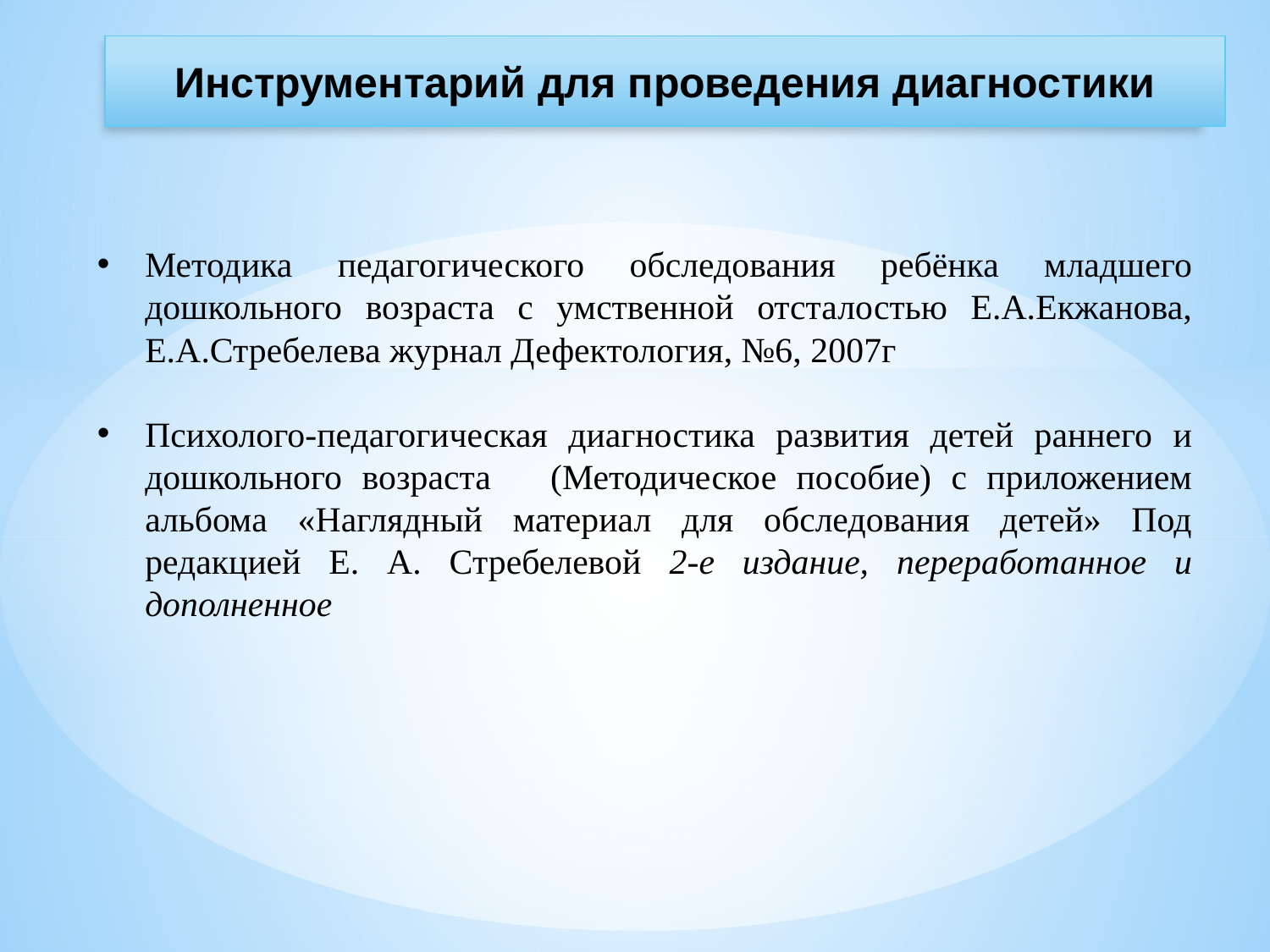

Инструментарий для проведения диагностики

Методика педагогического обследования ребёнка младшего дошкольного возраста с умственной отсталостью Е.А.Екжанова, Е.А.Стребелева журнал Дефектология, №6, 2007г

Психолого-педагогическая диагностика развития детей раннего и дошкольного возраста   (Методическое пособие) с приложением альбома «Наглядный материал для обследования детей» Под редакцией Е. А. Стребелевой 2-е издание, переработанное и дополненное